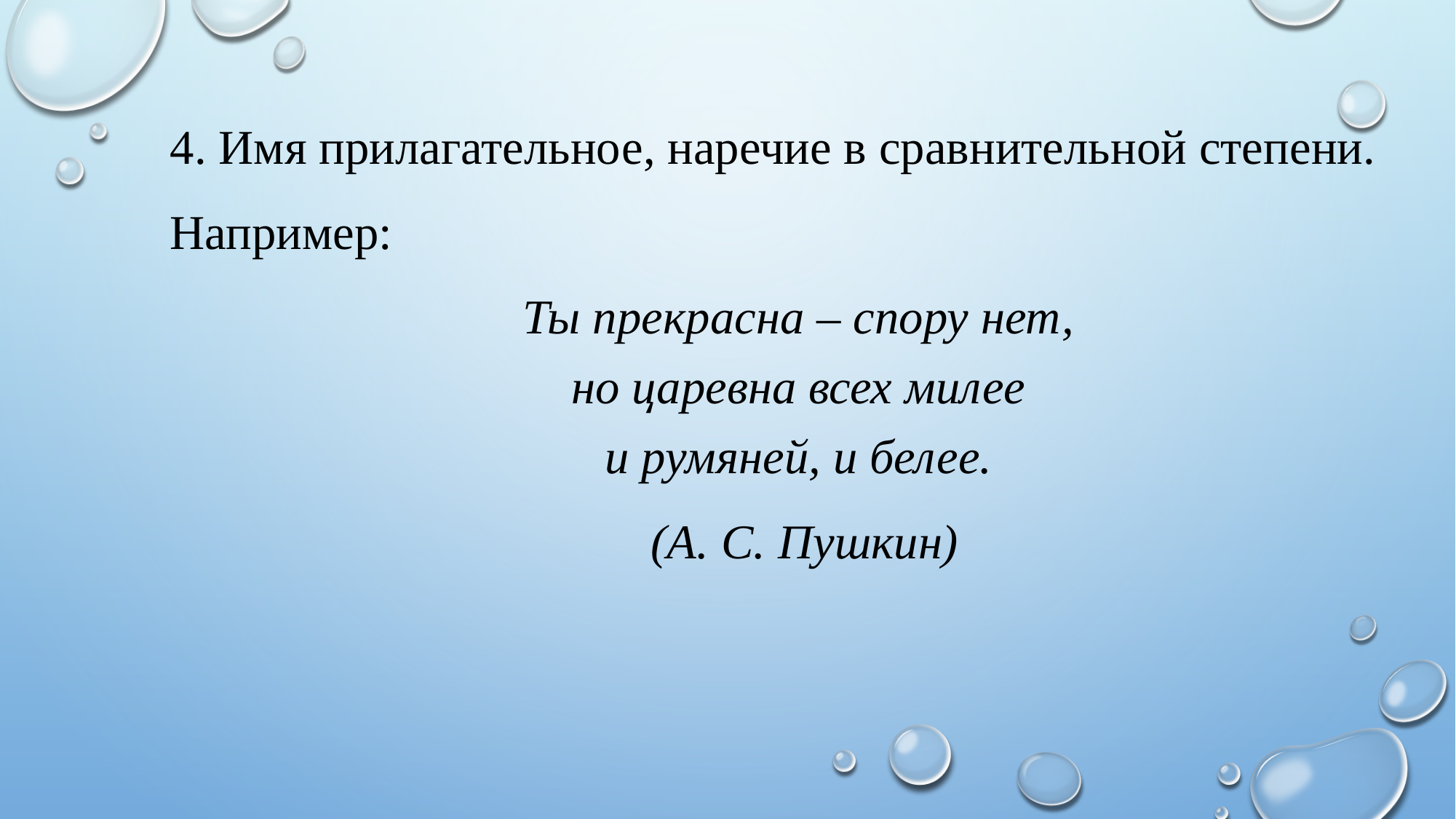

4. Имя прилагательное, наречие в сравнительной степени.
Например:
Ты прекрасна – спору нет,
но царевна всех милее
и румяней, и белее.
 (А. С. Пушкин)